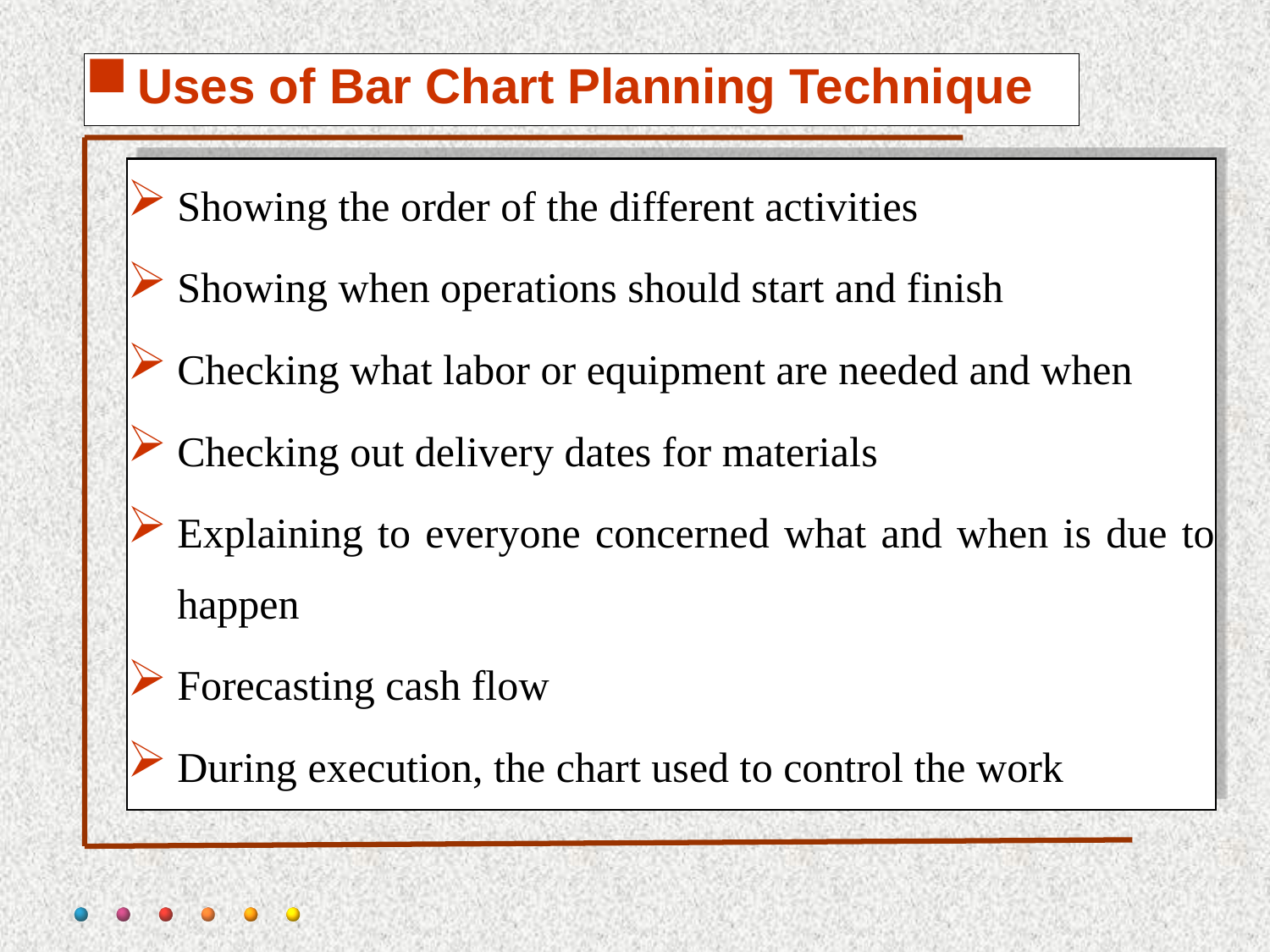

# Uses of Bar Chart Planning Technique
Showing the order of the different activities
Showing when operations should start and finish
Checking what labor or equipment are needed and when
Checking out delivery dates for materials
Explaining to everyone concerned what and when is due to happen
Forecasting cash flow
During execution, the chart used to control the work